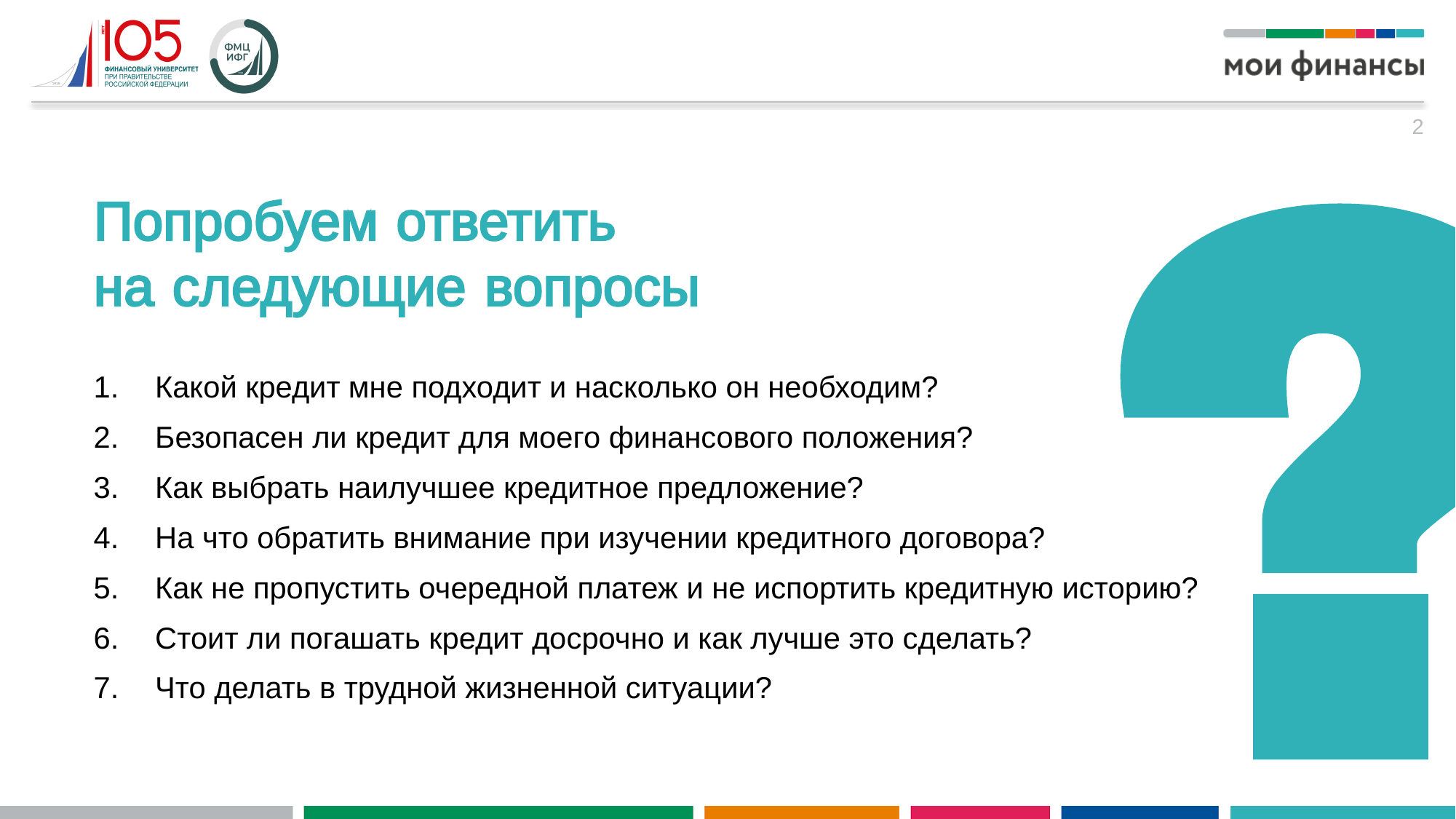

?
2
Попробуем ответить
на следующие вопросы
Какой кредит мне подходит и насколько он необходим?
Безопасен ли кредит для моего финансового положения?
Как выбрать наилучшее кредитное предложение?
На что обратить внимание при изучении кредитного договора?
Как не пропустить очередной платеж и не испортить кредитную историю?
Стоит ли погашать кредит досрочно и как лучше это сделать?
Что делать в трудной жизненной ситуации?